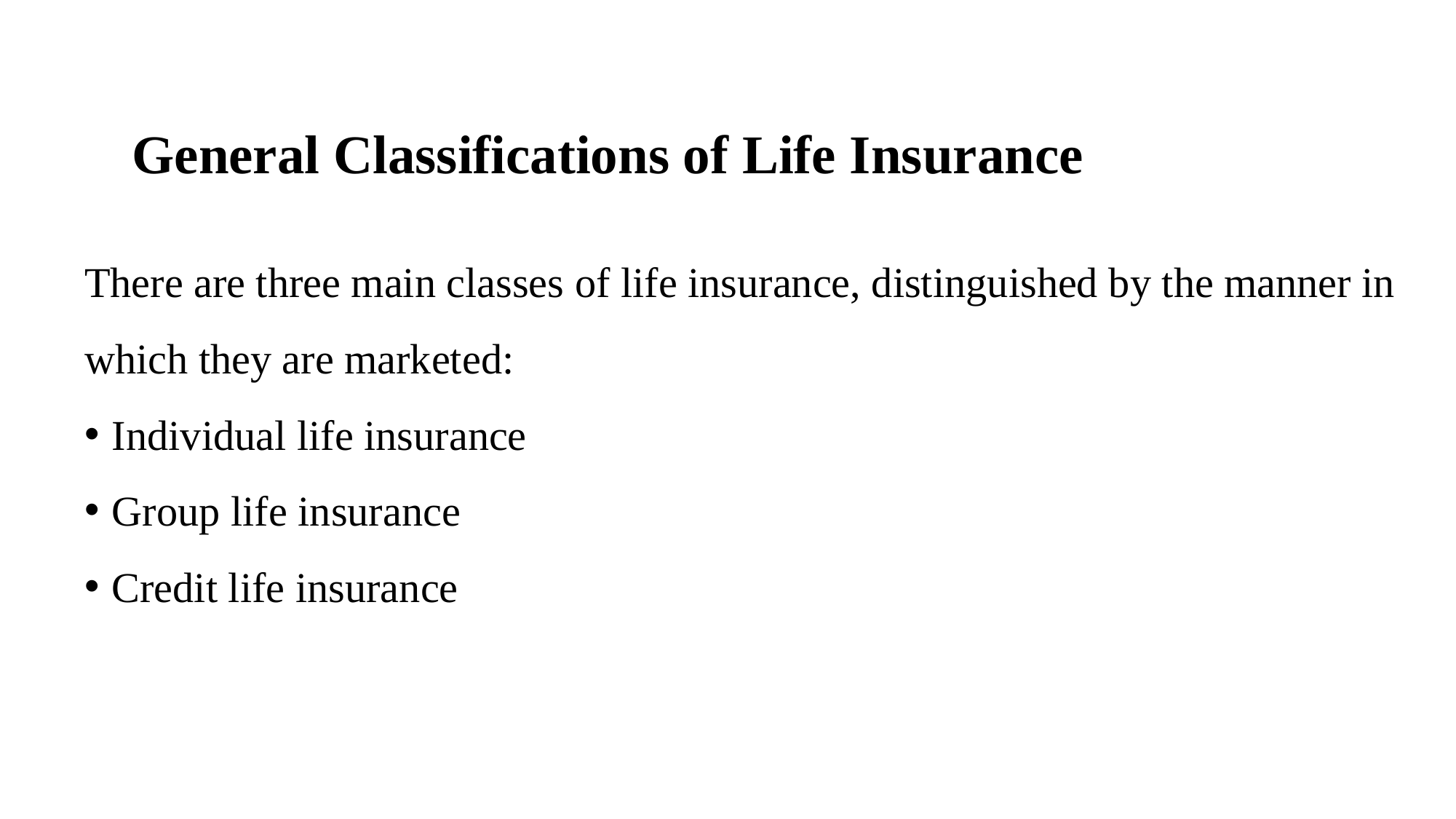

# General Classifications of Life Insurance
There are three main classes of life insurance, distinguished by the manner in which they are marketed:
Individual life insurance
Group life insurance
Credit life insurance